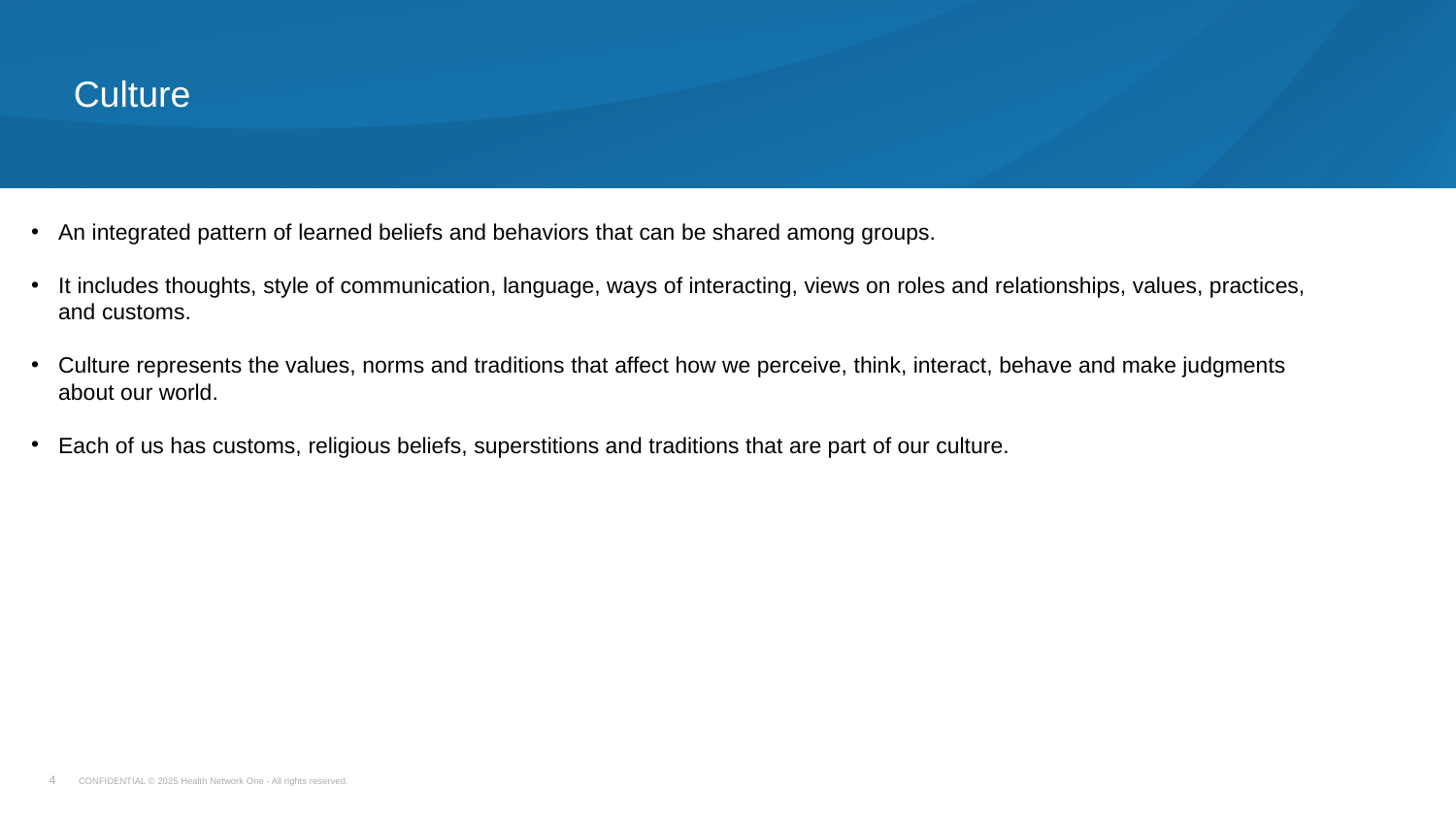

Culture
An integrated pattern of learned beliefs and behaviors that can be shared among groups.

It includes thoughts, style of communication, language, ways of interacting, views on roles and relationships, values, practices, and customs.

Culture represents the values, norms and traditions that affect how we perceive, think, interact, behave and make judgments about our world.

Each of us has customs, religious beliefs, superstitions and traditions that are part of our culture.

4